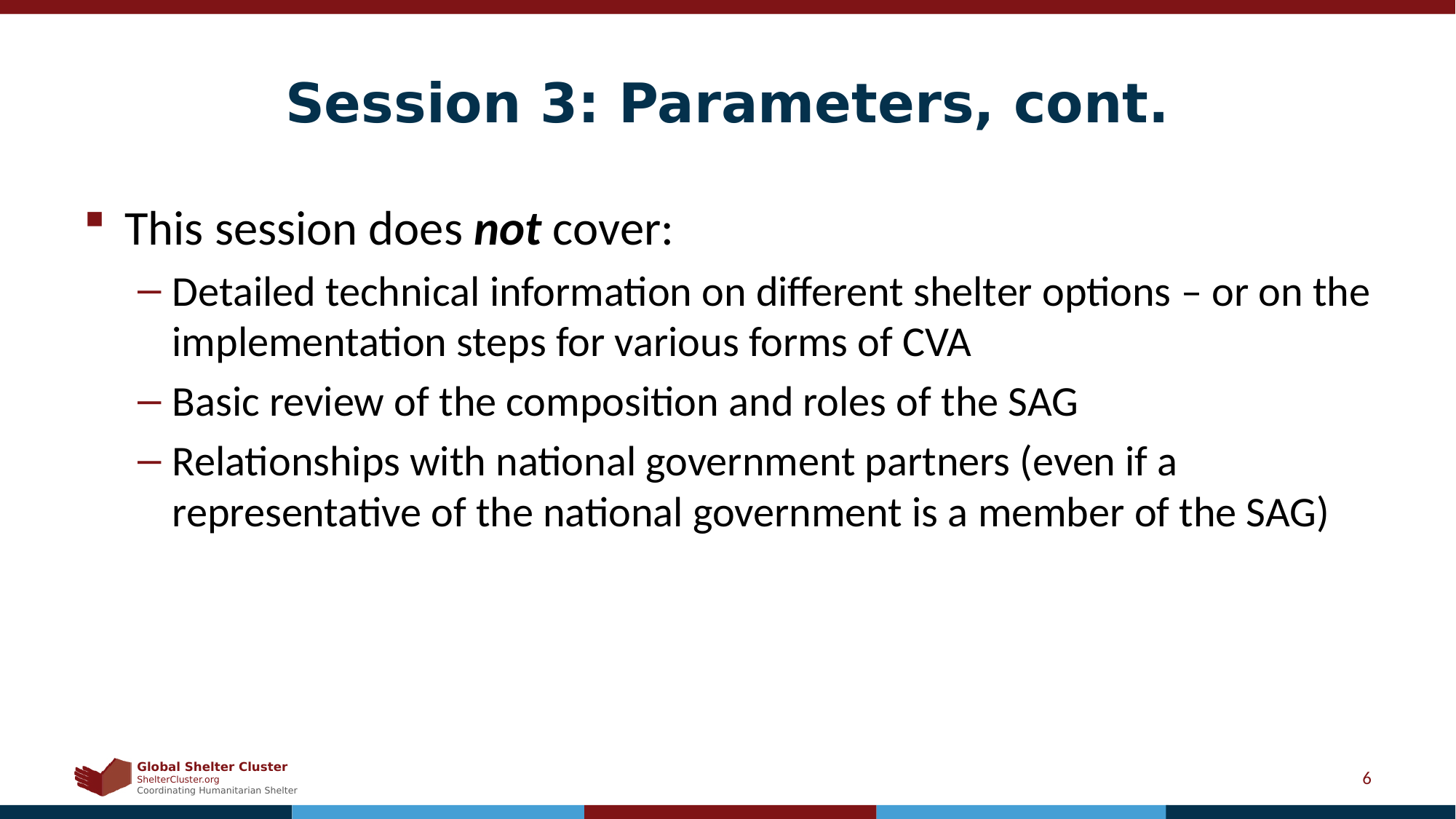

# Session 3: Parameters, cont.
This session does not cover:
Detailed technical information on different shelter options – or on the implementation steps for various forms of CVA
Basic review of the composition and roles of the SAG
Relationships with national government partners (even if a representative of the national government is a member of the SAG)
6